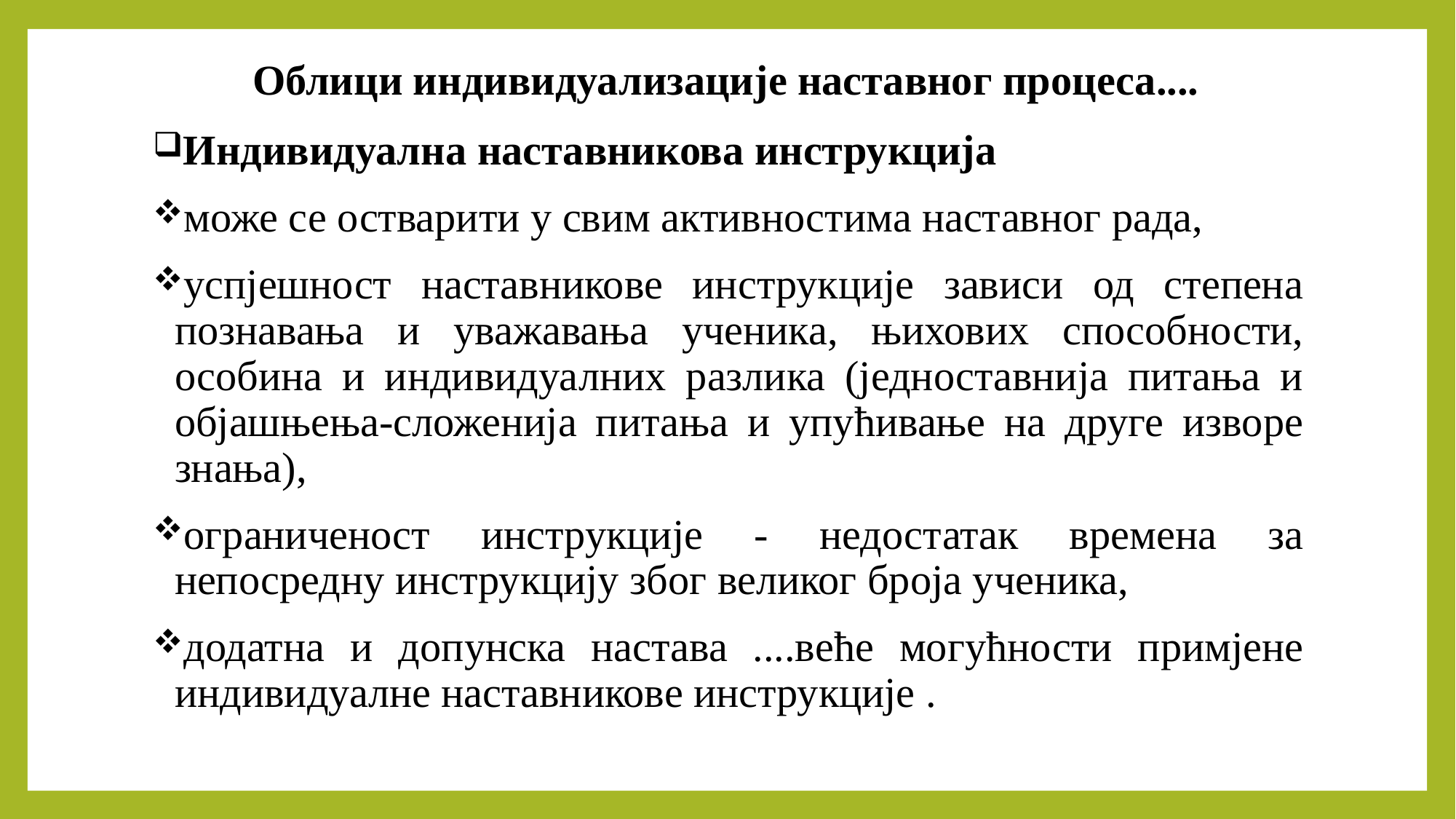

# Облици индивидуализације наставног процеса....
Индивидуална наставникова инструкција
може се остварити у свим активностима наставног рада,
успјешност наставникове инструкције зависи од степена познавања и уважавања ученика, њихових способности, особина и индивидуалних разлика (једноставнија питања и објашњења-сложенија питања и упућивање на друге изворе знања),
ограниченост инструкције - недостатак времена за непосредну инструкцију због великог броја ученика,
додатна и допунска настава ....веће могућности примјене индивидуалне наставникове инструкције .